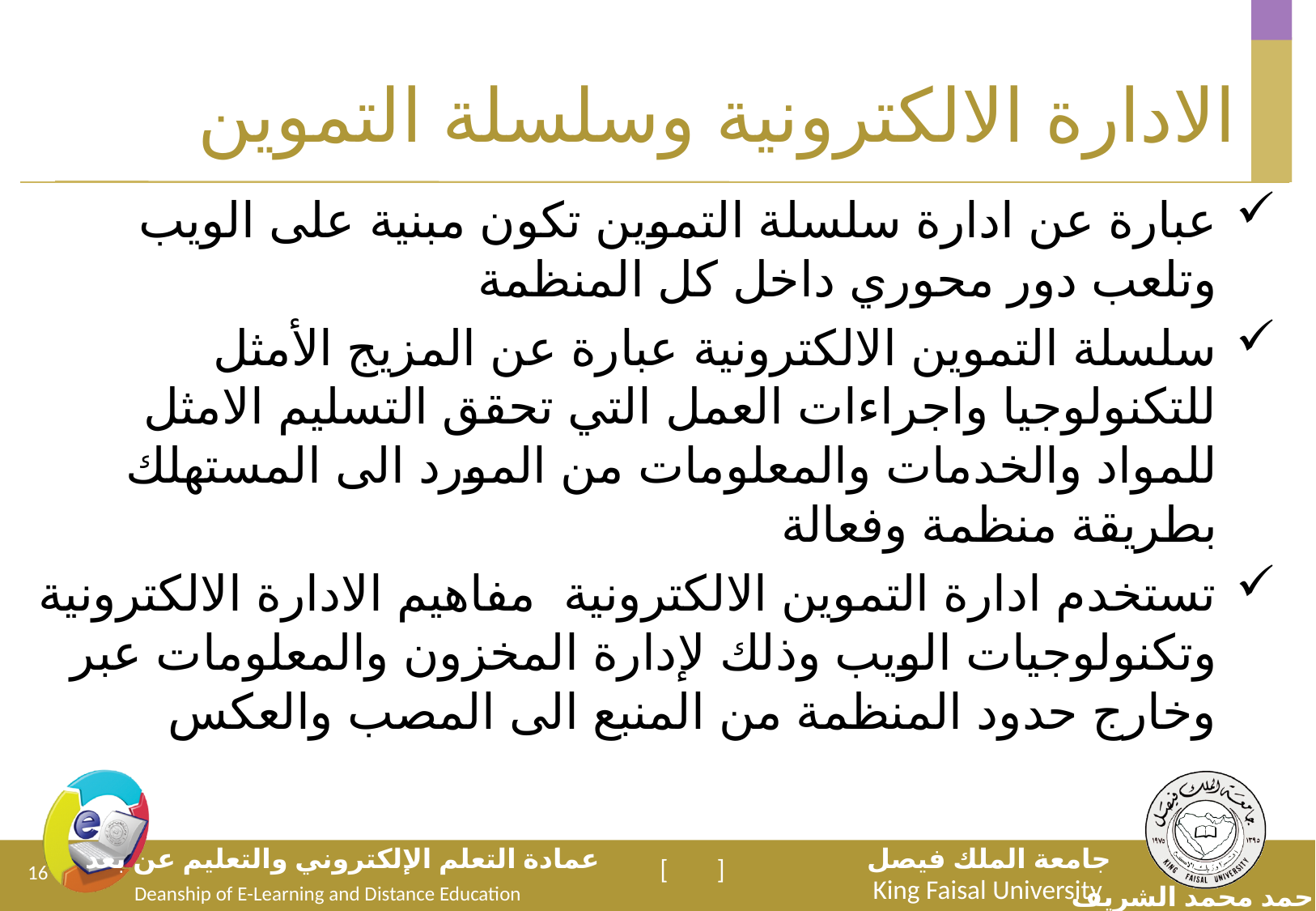

# الادارة الالكترونية وسلسلة التموين
عبارة عن ادارة سلسلة التموين تكون مبنية على الويب وتلعب دور محوري داخل كل المنظمة
سلسلة التموين الالكترونية عبارة عن المزيج الأمثل للتكنولوجيا واجراءات العمل التي تحقق التسليم الامثل للمواد والخدمات والمعلومات من المورد الى المستهلك بطريقة منظمة وفعالة
تستخدم ادارة التموين الالكترونية  مفاهيم الادارة الالكترونية وتكنولوجيات الويب وذلك لإدارة المخزون والمعلومات عبر وخارج حدود المنظمة من المنبع الى المصب والعكس

16